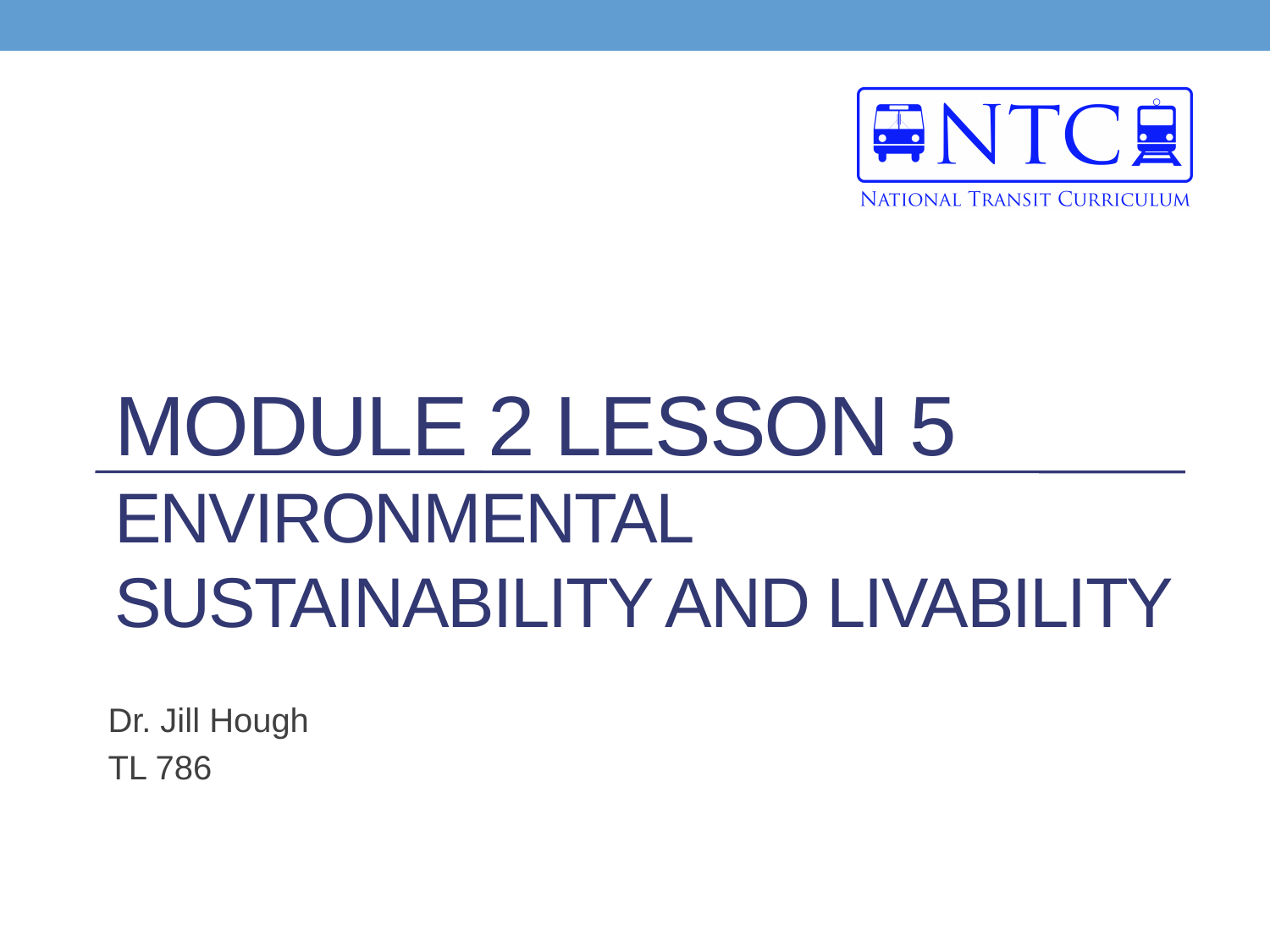

# Module 2 Lesson 5 Environmental Sustainability and Livability

Dr. Jill Hough
TL 786